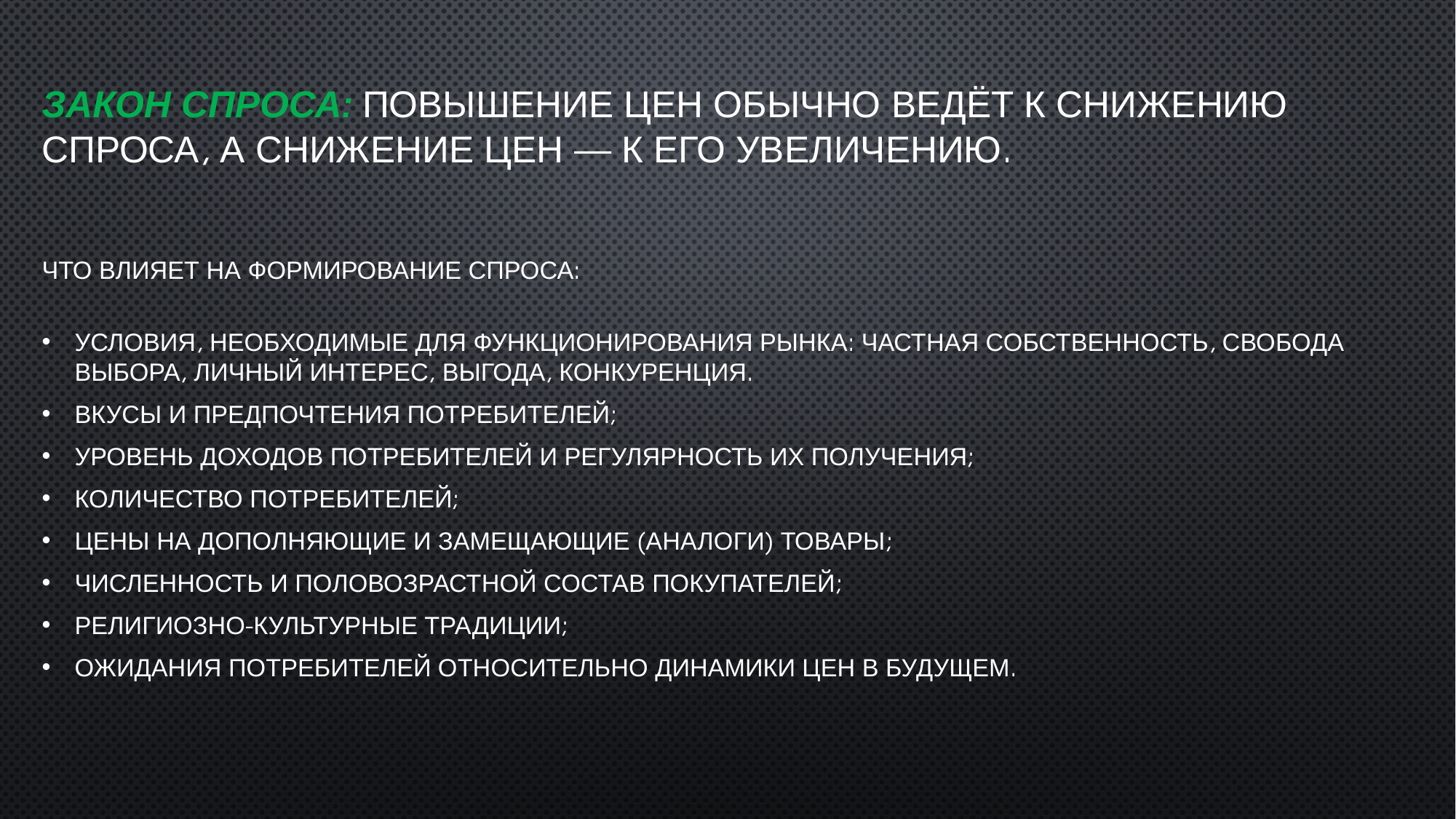

Закон спроса: повышение цен обычно ведёт к снижению спроса, а снижение цен — к его увеличению.

Что влияет на формирование спроса:
Условия, необходимые для функционирования рынка: частная собственность, свобода выбора, личный интерес, выгода, конкуренция.
вкусы и предпочтения потребителей;
уровень доходов потребителей и регулярность их получения;
количество потребителей;
цены на дополняющие и замещающие (аналоги) товары;
численность и половозрастной состав покупателей;
религиозно-культурные традиции;
ожидания потребителей относительно динамики цен в будущем.